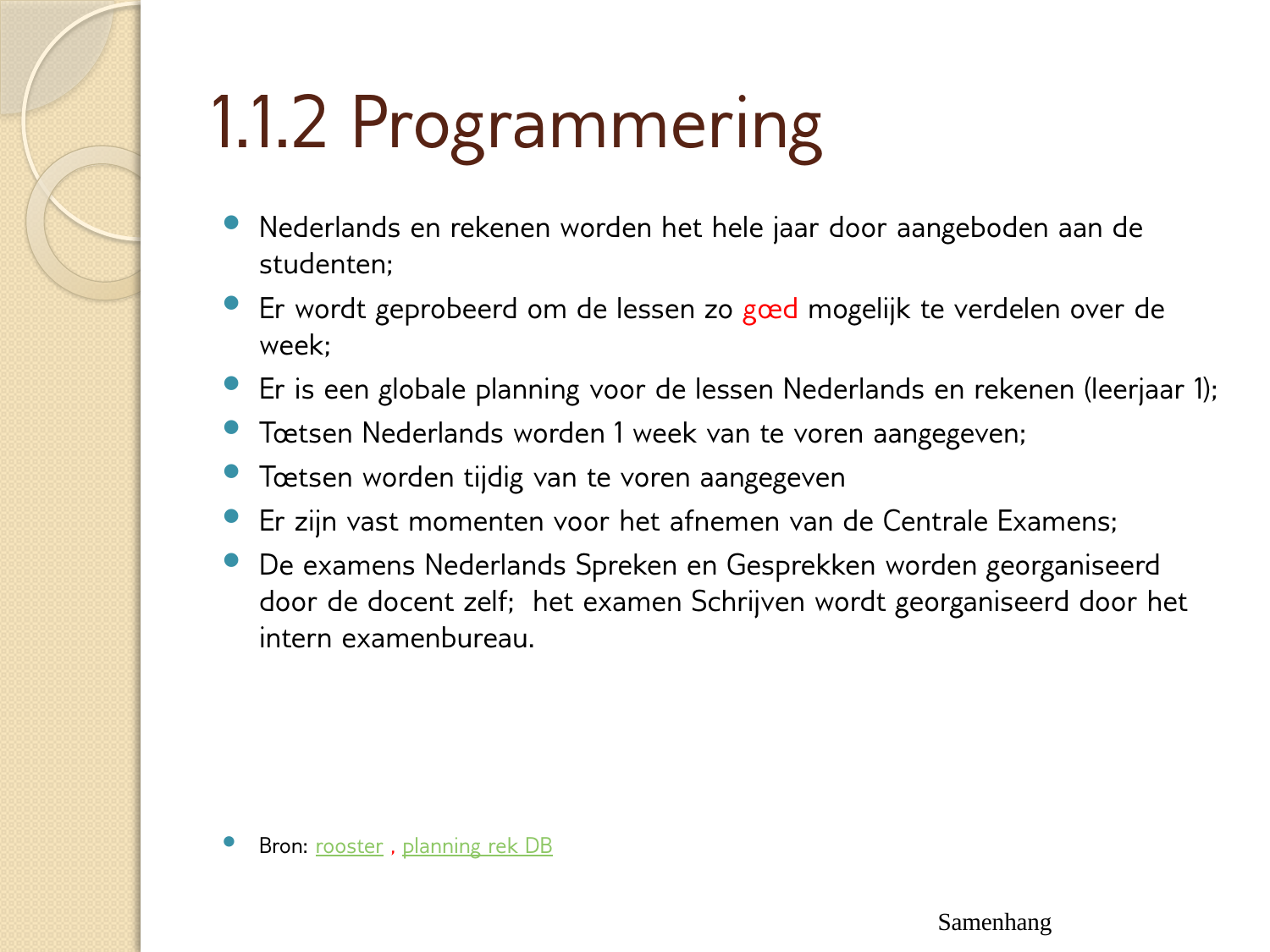

# 1.1.2 Programmering
Nederlands en rekenen worden het hele jaar door aangeboden aan de studenten;
Er wordt geprobeerd om de lessen zo goed mogelijk te verdelen over de week;
Er is een globale planning voor de lessen Nederlands en rekenen (leerjaar 1);
Toetsen Nederlands worden 1 week van te voren aangegeven;
Toetsen worden tijdig van te voren aangegeven
Er zijn vast momenten voor het afnemen van de Centrale Examens;
De examens Nederlands Spreken en Gesprekken worden georganiseerd door de docent zelf;  het examen Schrijven wordt georganiseerd door het intern examenbureau.

Bron: rooster , planning rek DB
Samenhang